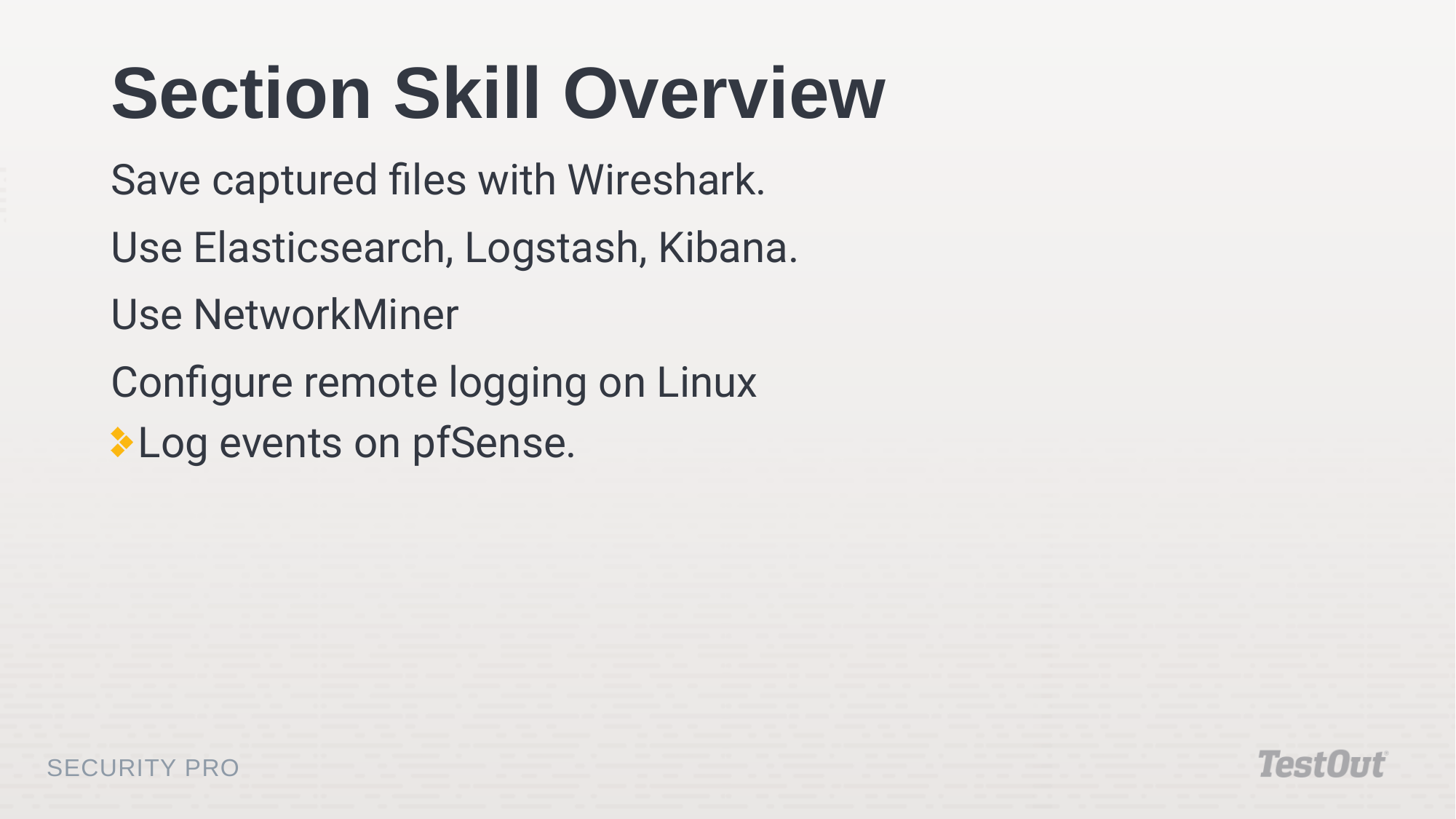

# Section Skill Overview
Save captured files with Wireshark.
Use Elasticsearch, Logstash, Kibana.
Use NetworkMiner
Configure remote logging on Linux
Log events on pfSense.
Security Pro